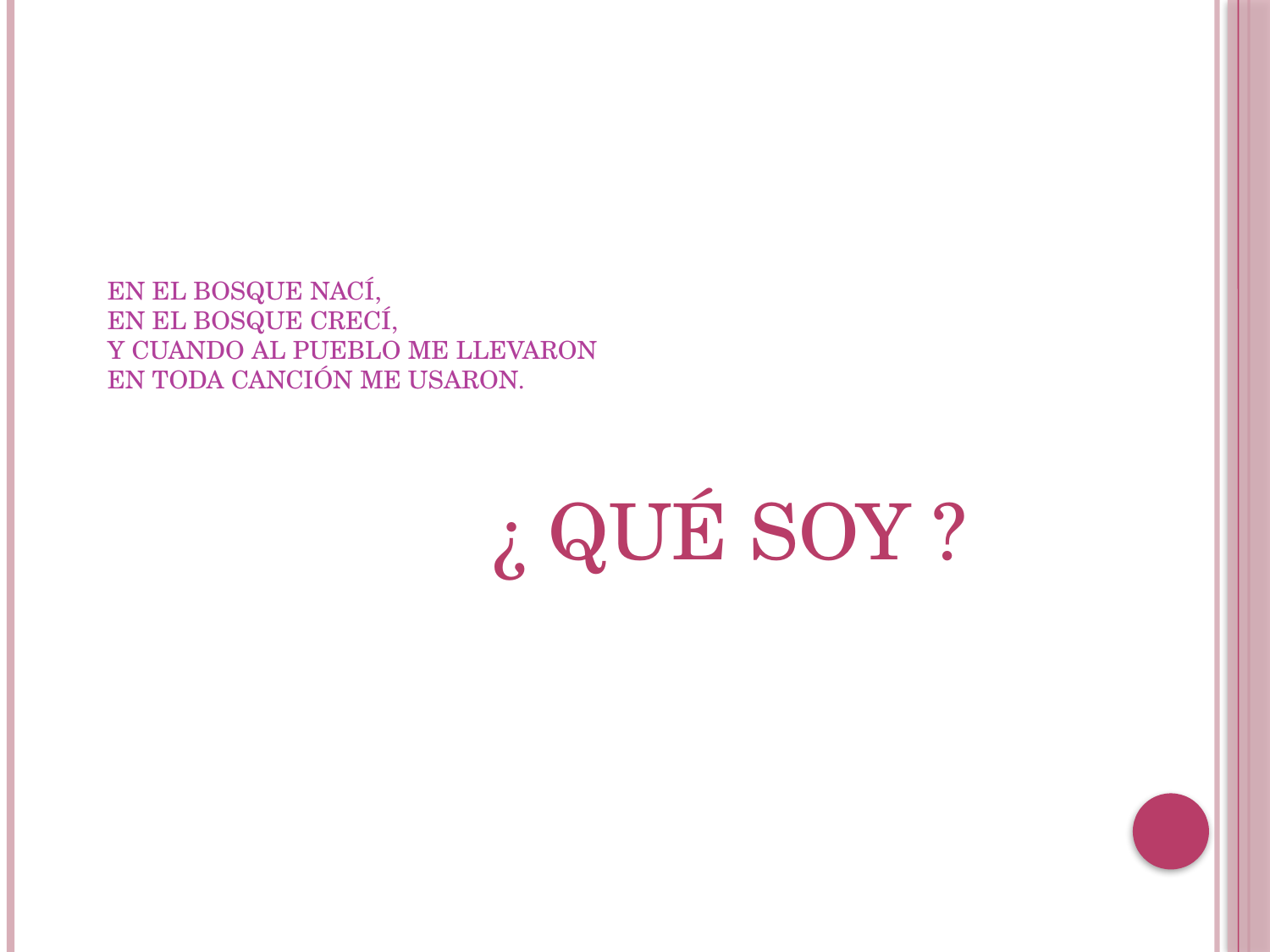

# En el bosque nací, en el bosque crecí, y cuando al pueblo me llevaron en toda canción me usaron.
                                   ¿ QUÉ SOY ?